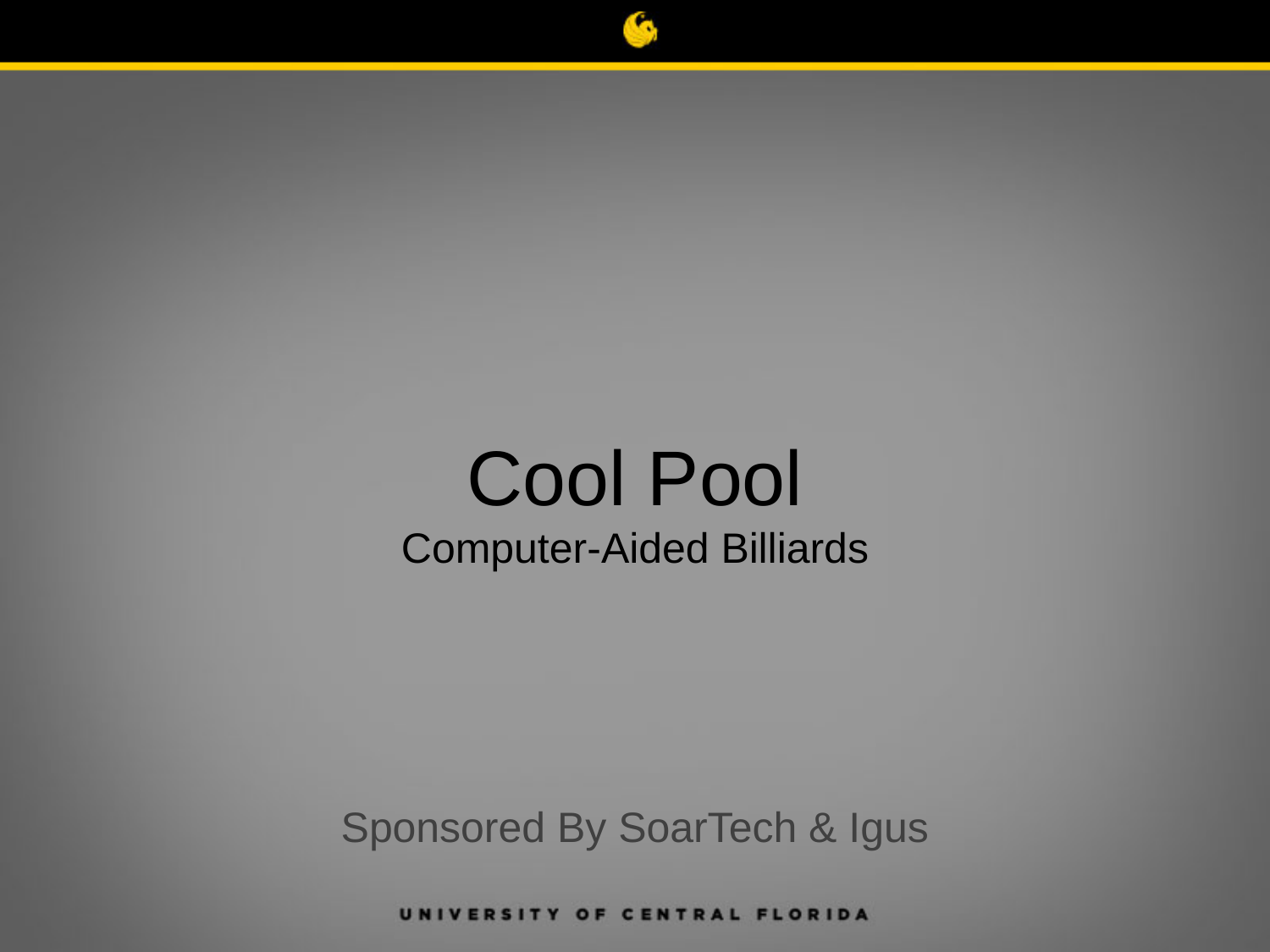

# Cool Pool Computer-Aided Billiards
Sponsored By SoarTech & Igus